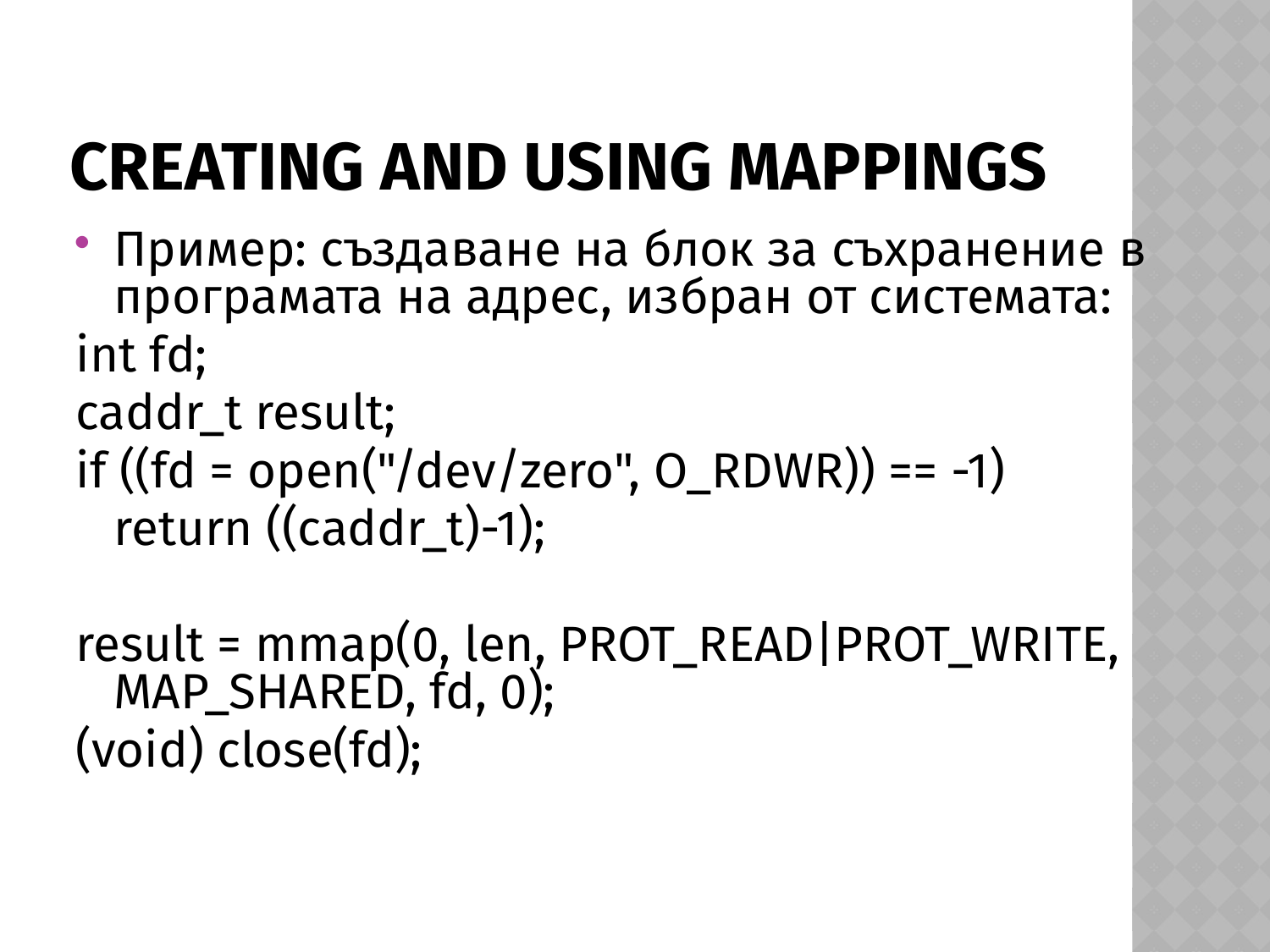

# Creating and Using Mappings
Пример: създаване на блок за съхранение в програмата на адрес, избран от системата:
int fd;
caddr_t result;
if ((fd = open("/dev/zero", O_RDWR)) == -1)
	return ((caddr_t)-1);

result = mmap(0, len, PROT_READ|PROT_WRITE, MAP_SHARED, fd, 0);
(void) close(fd);